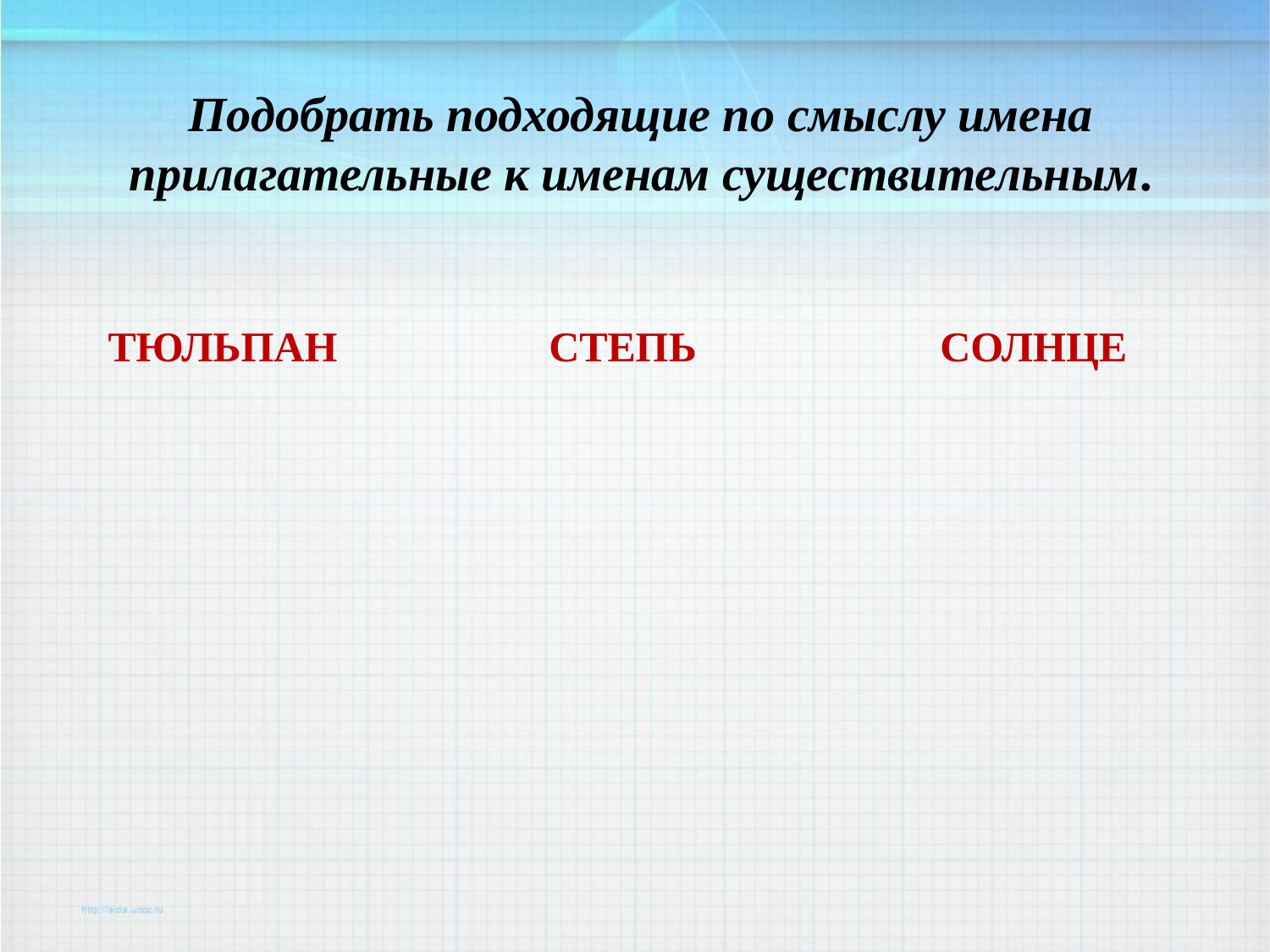

Подобрать подходящие по смыслу имена прилагательные к именам существительным.

 ТЮЛЬПАН                    СТЕПЬ                       СОЛНЦЕ